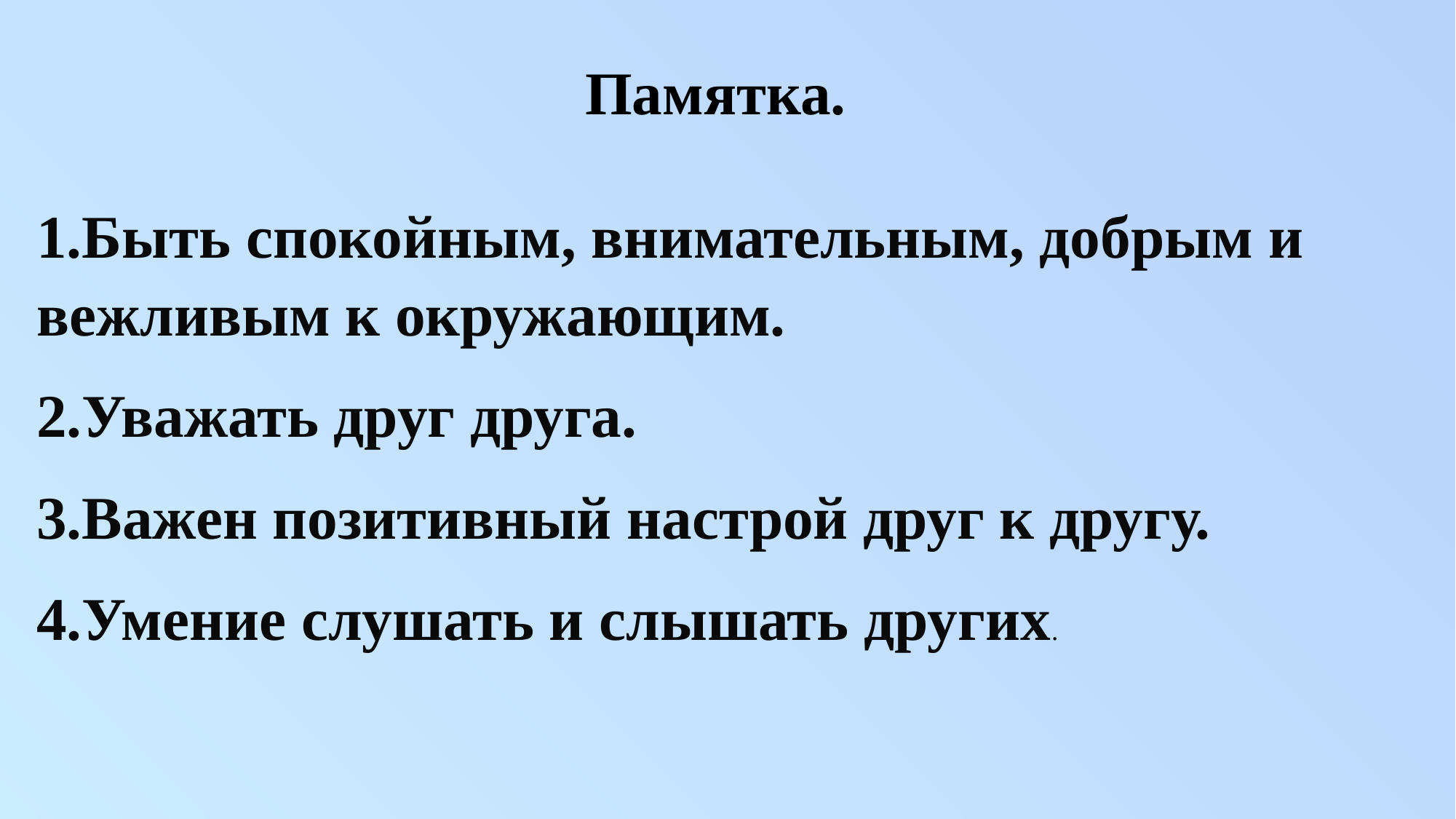

Памятка.

1.Быть спокойным, внимательным, добрым и вежливым к окружающим.
2.Уважать друг друга.
3.Важен позитивный настрой друг к другу.
4.Умение слушать и слышать других.